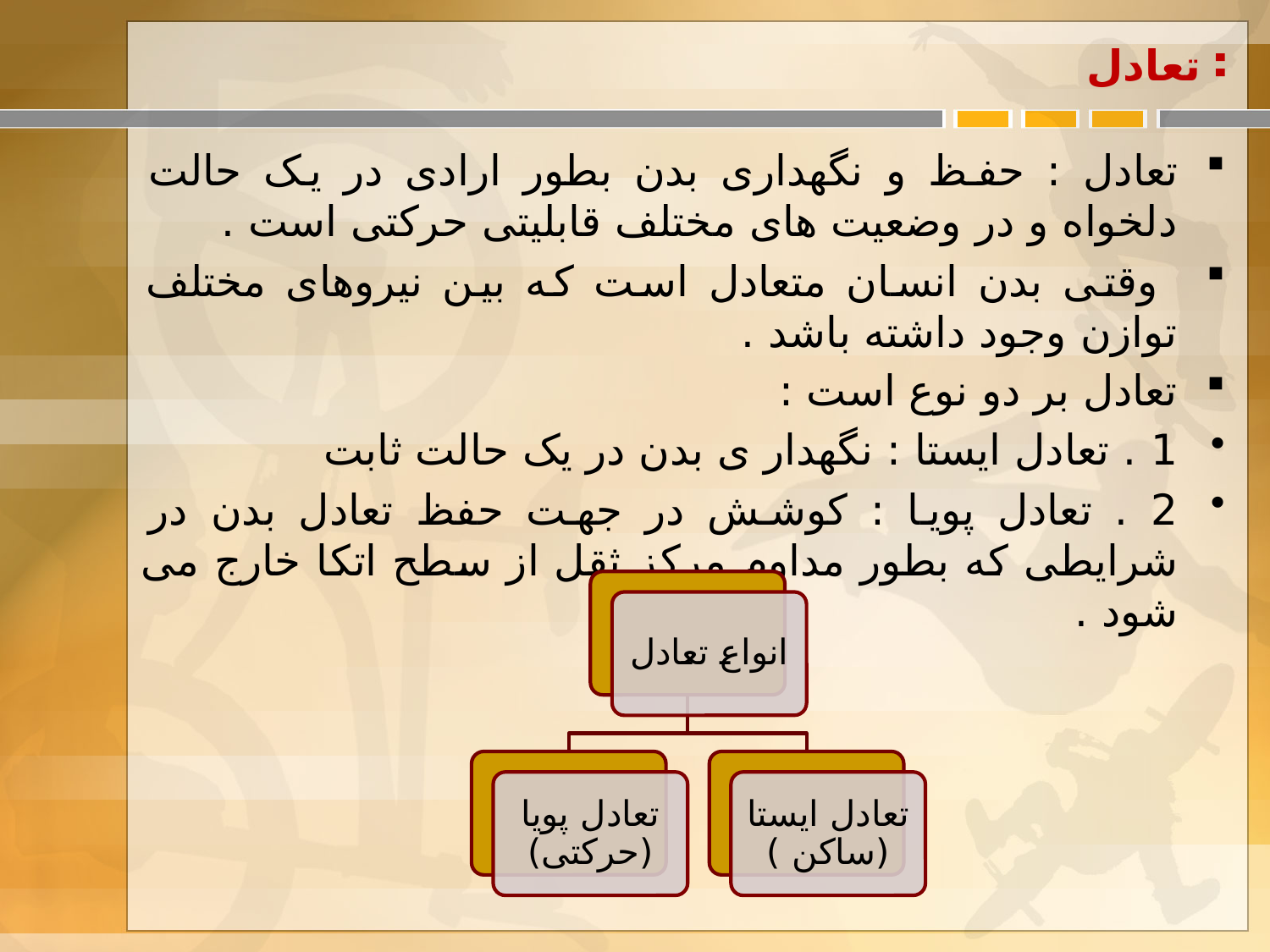

# تعادل :
تعادل : حفظ و نگهداری بدن بطور ارادی در یک حالت دلخواه و در وضعیت های مختلف قابلیتی حرکتی است .
 وقتی بدن انسان متعادل است که بین نیروهای مختلف توازن وجود داشته باشد .
تعادل بر دو نوع است :
1 . تعادل ایستا : نگهدار ی بدن در یک حالت ثابت
2 . تعادل پویا : کوشش در جهت حفظ تعادل بدن در شرایطی که بطور مداوم مرکز ثقل از سطح اتکا خارج می شود .

انواع تعادل
تعادل پویا (حرکتی)
تعادل ایستا (ساکن )